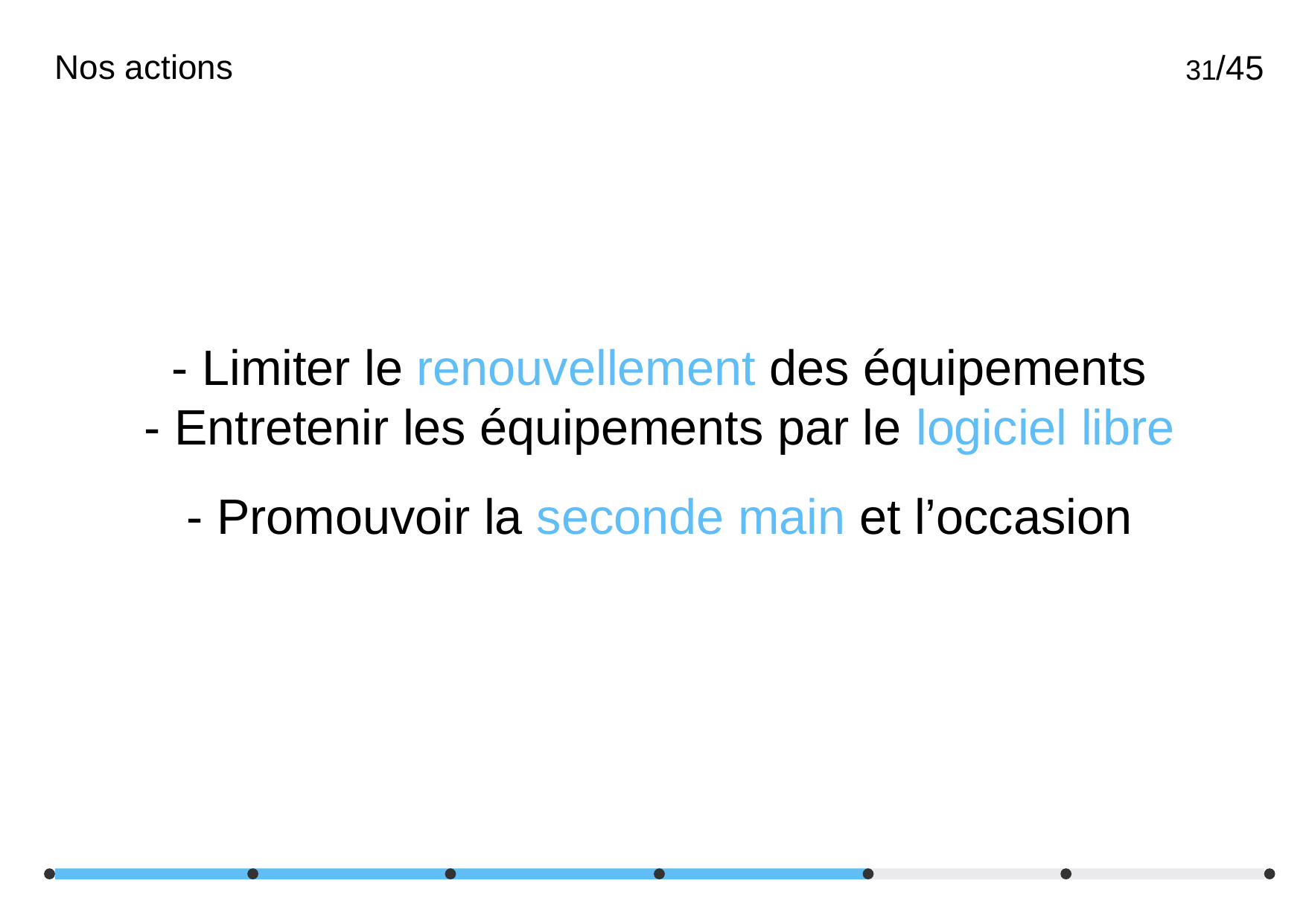

# Nos actions
31/45
- Limiter le renouvellement des équipements
- Entretenir les équipements par le logiciel libre
- Promouvoir la seconde main et l’occasion